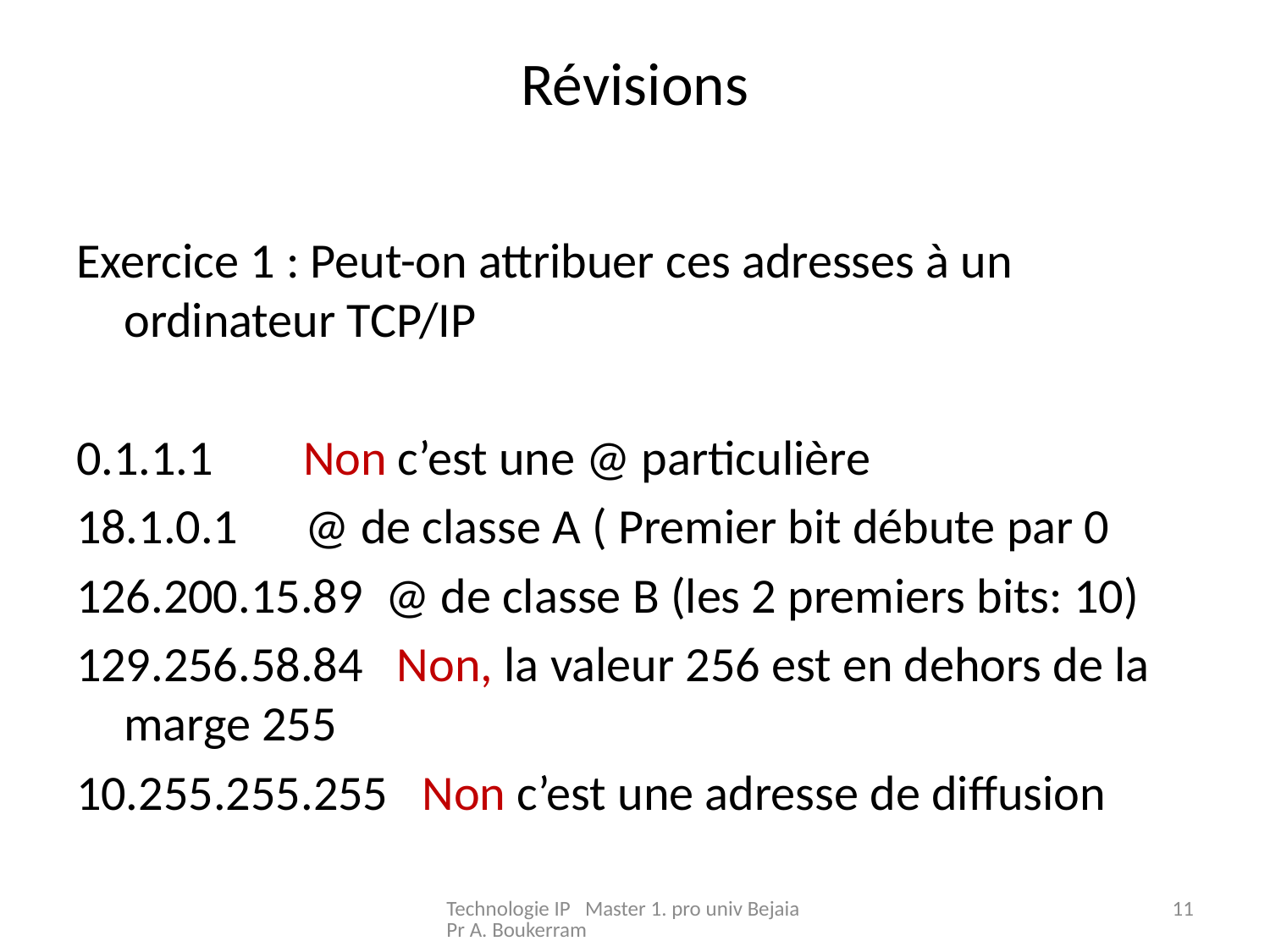

# Révisions
Exercice 1 : Peut-on attribuer ces adresses à un ordinateur TCP/IP

0.1.1.1        Non c’est une @ particulière
18.1.0.1      @ de classe A ( Premier bit débute par 0
126.200.15.89  @ de classe B (les 2 premiers bits: 10)
129.256.58.84   Non, la valeur 256 est en dehors de la  marge 255
10.255.255.255   Non c’est une adresse de diffusion

Technologie IP   Master 1. pro univ Bejaia   Pr A. Boukerram
11